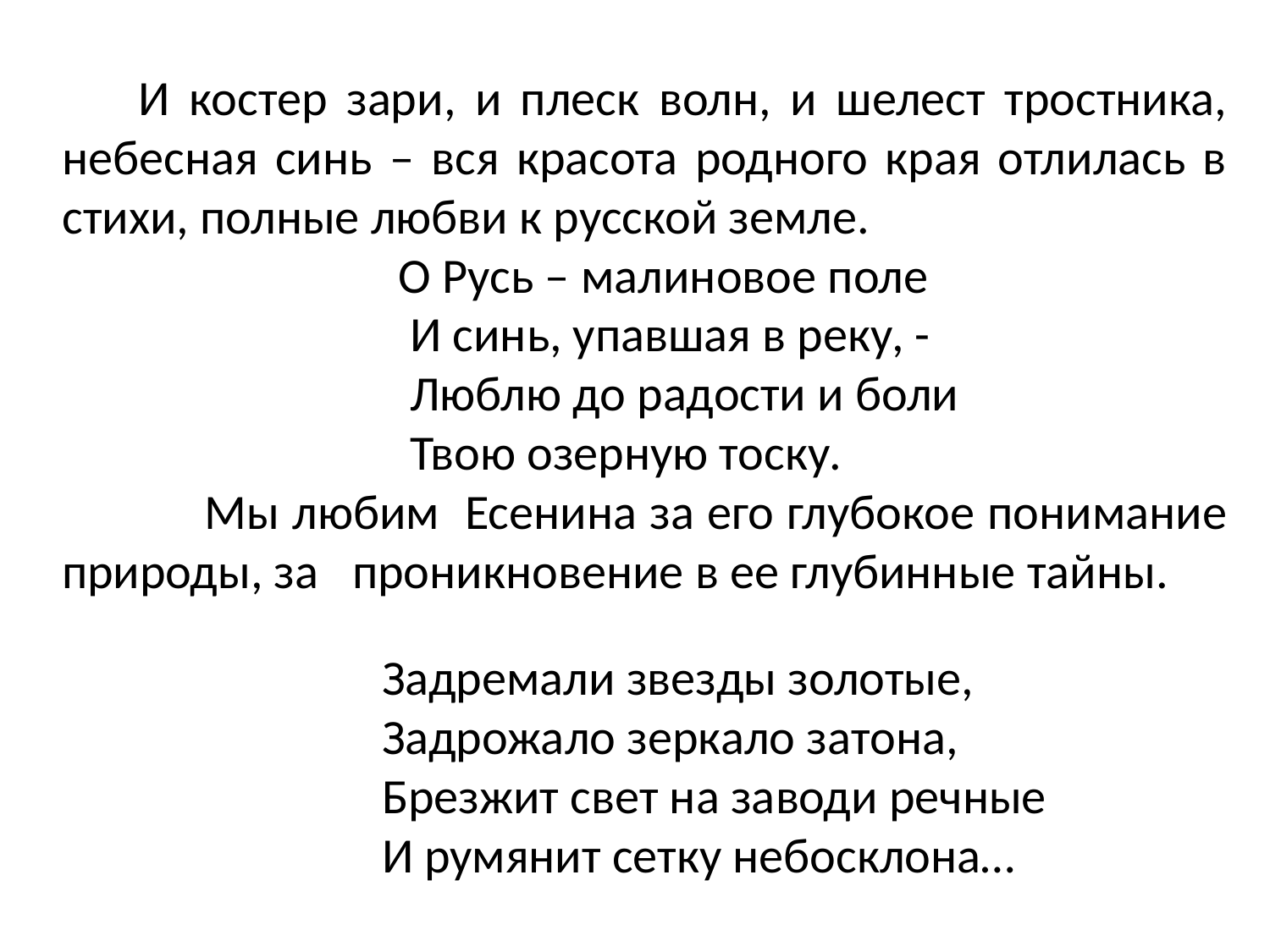

И костер зари, и плеск волн, и шелест тростника, небесная синь – вся красота родного края отлилась в стихи, полные любви к русской земле.
                              О Русь – малиновое поле
                               И синь, упавшая в реку, -
                               Люблю до радости и боли
                               Твою озерную тоску.
           Мы любим  Есенина за его глубокое понимание природы, за   проникновение в ее глубинные тайны.

                 Задремали звезды золотые,
                 Задрожало зеркало затона,
                 Брезжит свет на заводи речные
                 И румянит сетку небосклона…